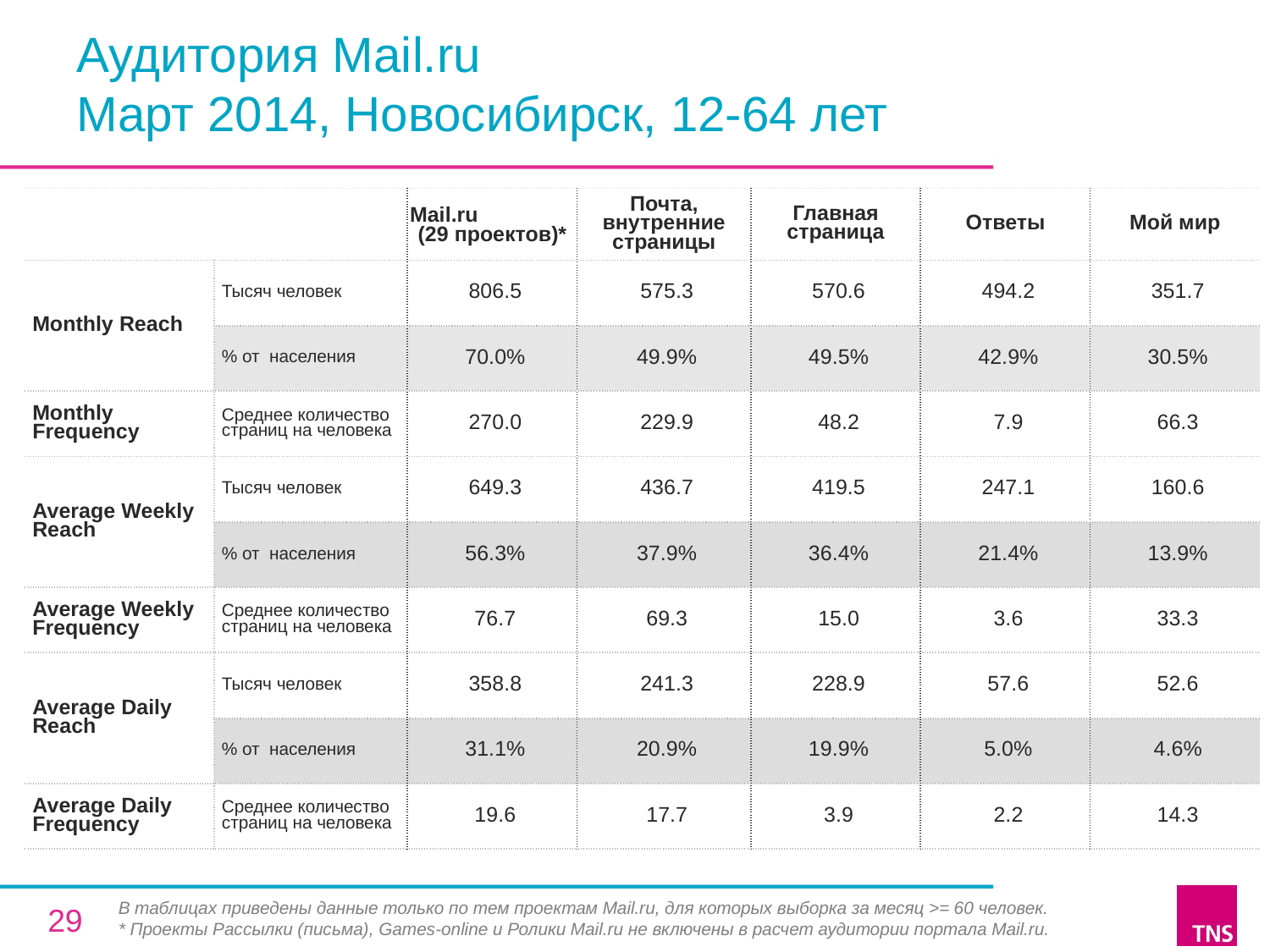

# Аудитория Mail.ru Март 2014, Новосибирск, 12-64 лет
|  |  | Mail.ru (29 проектов)\* | Почта, внутренние страницы | Главная страница | Ответы | Мой мир |
| --- | --- | --- | --- | --- | --- | --- |
| Monthly Reach | Тысяч человек | 806.5 | 575.3 | 570.6 | 494.2 | 351.7 |
|  | % от населения | 70.0% | 49.9% | 49.5% | 42.9% | 30.5% |
| Monthly Frequency | Среднее количество страниц на человека | 270.0 | 229.9 | 48.2 | 7.9 | 66.3 |
| Average Weekly Reach | Тысяч человек | 649.3 | 436.7 | 419.5 | 247.1 | 160.6 |
|  | % от населения | 56.3% | 37.9% | 36.4% | 21.4% | 13.9% |
| Average Weekly Frequency | Среднее количество страниц на человека | 76.7 | 69.3 | 15.0 | 3.6 | 33.3 |
| Average Daily Reach | Тысяч человек | 358.8 | 241.3 | 228.9 | 57.6 | 52.6 |
|  | % от населения | 31.1% | 20.9% | 19.9% | 5.0% | 4.6% |
| Average Daily Frequency | Среднее количество страниц на человека | 19.6 | 17.7 | 3.9 | 2.2 | 14.3 |
В таблицах приведены данные только по тем проектам Mail.ru, для которых выборка за месяц >= 60 человек.
* Проекты Рассылки (письма), Games-online и Ролики Mail.ru не включены в расчет аудитории портала Mail.ru.
29